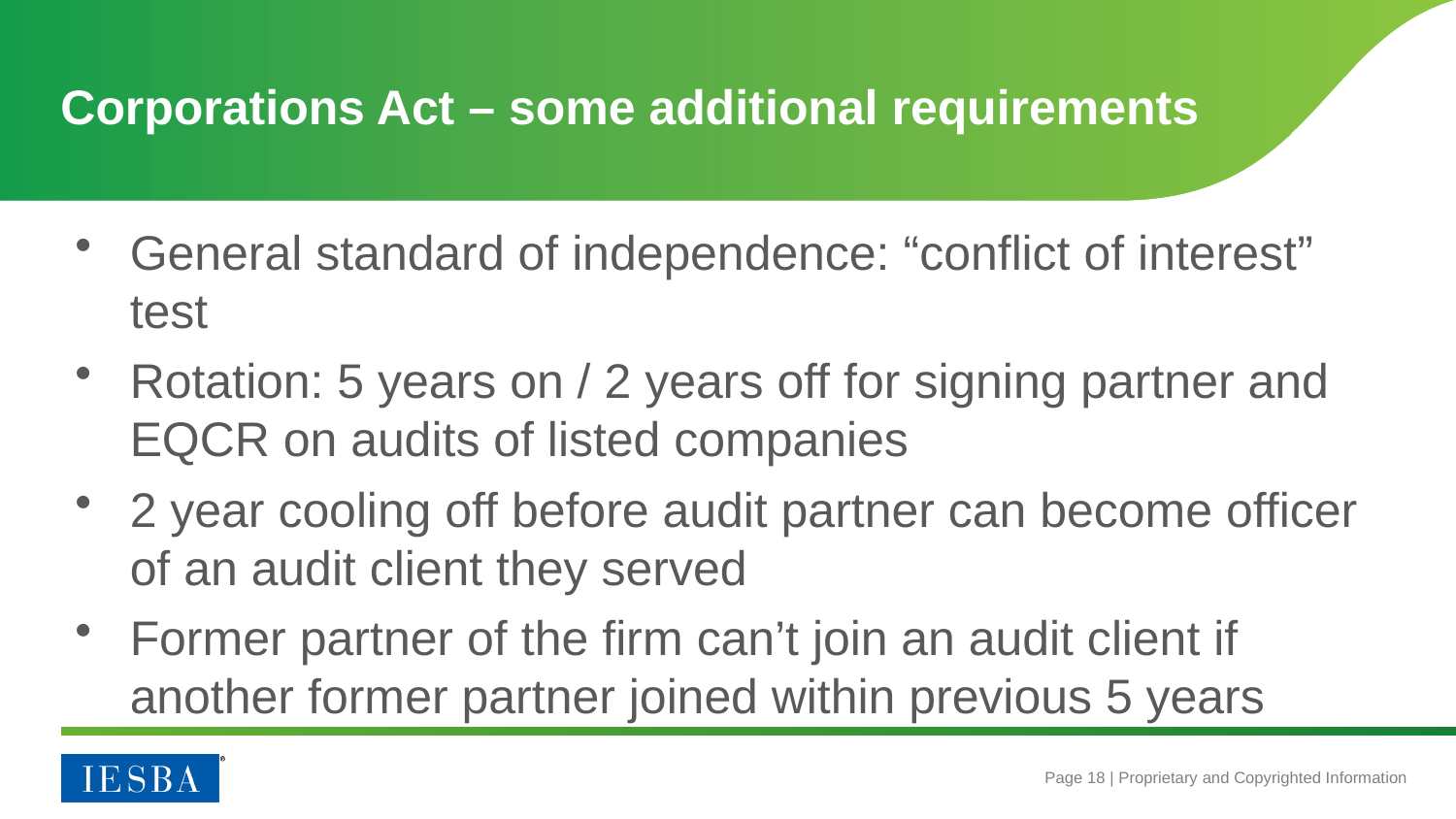

# Corporations Act – some additional requirements
General standard of independence: “conflict of interest” test
Rotation: 5 years on / 2 years off for signing partner and EQCR on audits of listed companies
2 year cooling off before audit partner can become officer of an audit client they served
Former partner of the firm can’t join an audit client if another former partner joined within previous 5 years